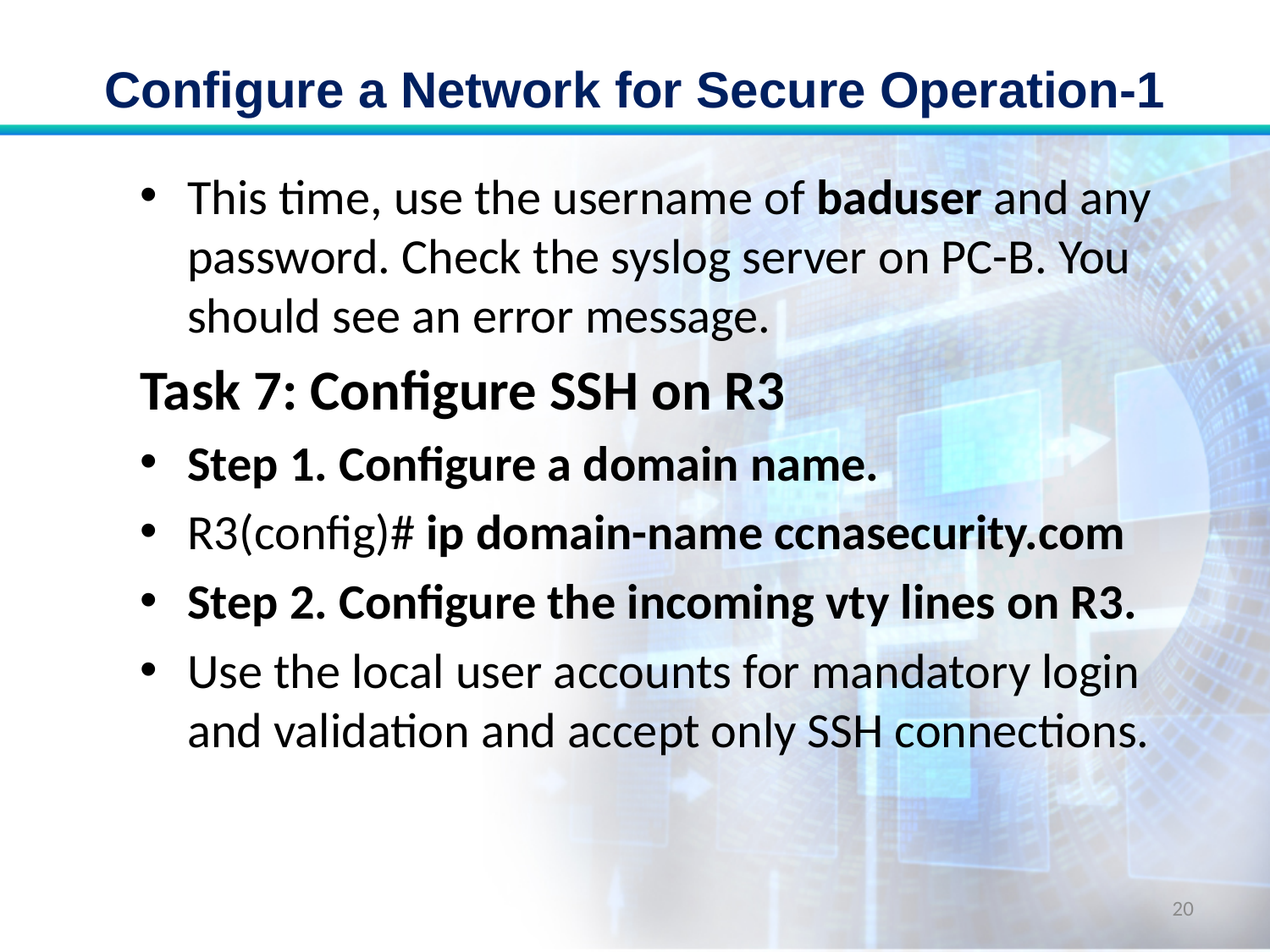

# Configure a Network for Secure Operation-1
This time, use the username of baduser and any password. Check the syslog server on PC-B. You should see an error message.
Task 7: Configure SSH on R3
Step 1. Configure a domain name.
R3(config)# ip domain-name ccnasecurity.com
Step 2. Configure the incoming vty lines on R3.
Use the local user accounts for mandatory login and validation and accept only SSH connections.
20